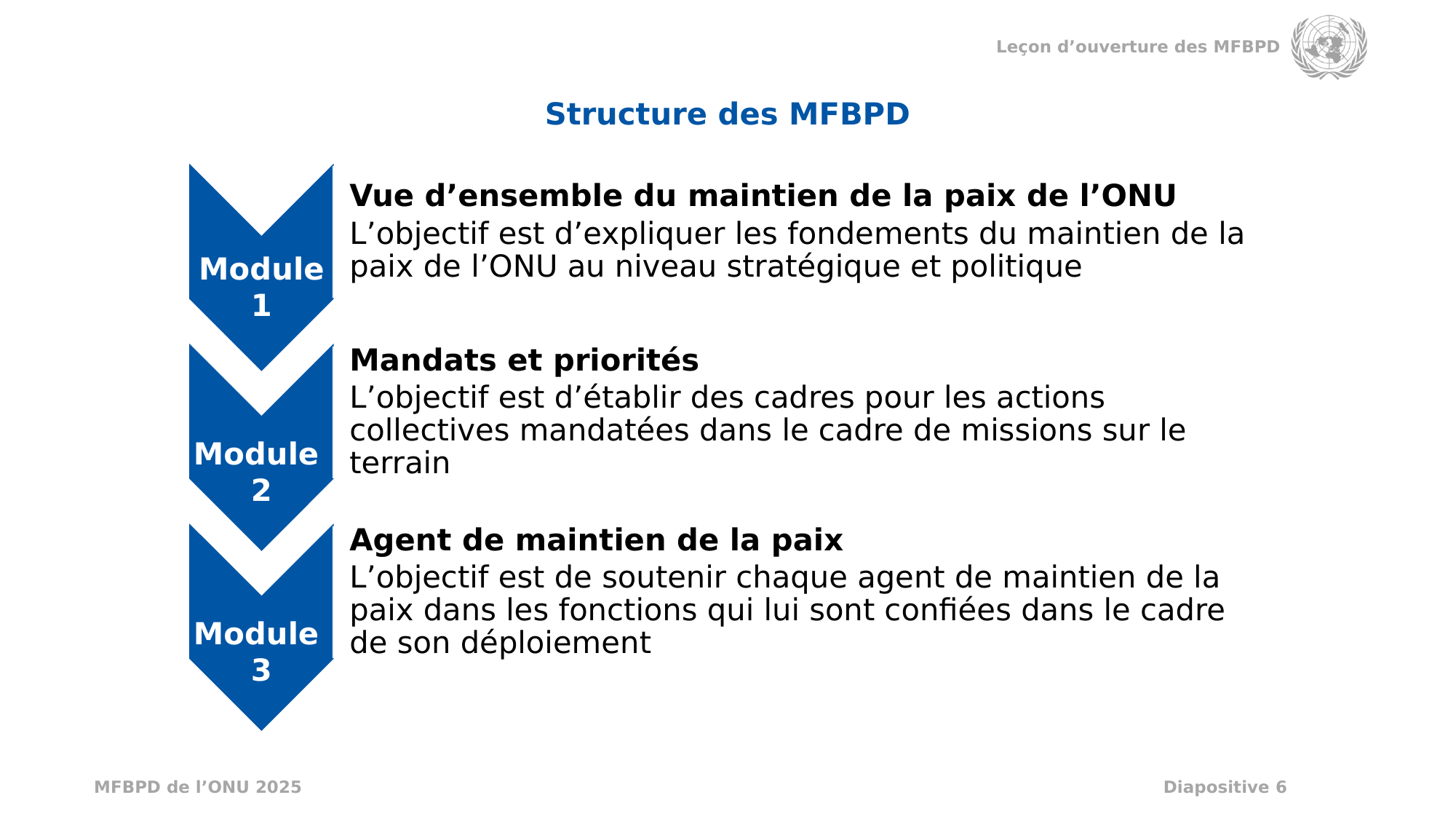

Structure des MFBPD

Module
1
Vue d’ensemble du maintien de la paix de l’ONU
L’objectif est d’expliquer les fondements du maintien de la paix de l’ONU au niveau stratégique et politique

Module
2
Mandats et priorités
L’objectif est d’établir des cadres pour les actions collectives mandatées dans le cadre de missions sur le terrain

Module
3
Agent de maintien de la paix
L’objectif est de soutenir chaque agent de maintien de la paix dans les fonctions qui lui sont confiées dans le cadre de son déploiement